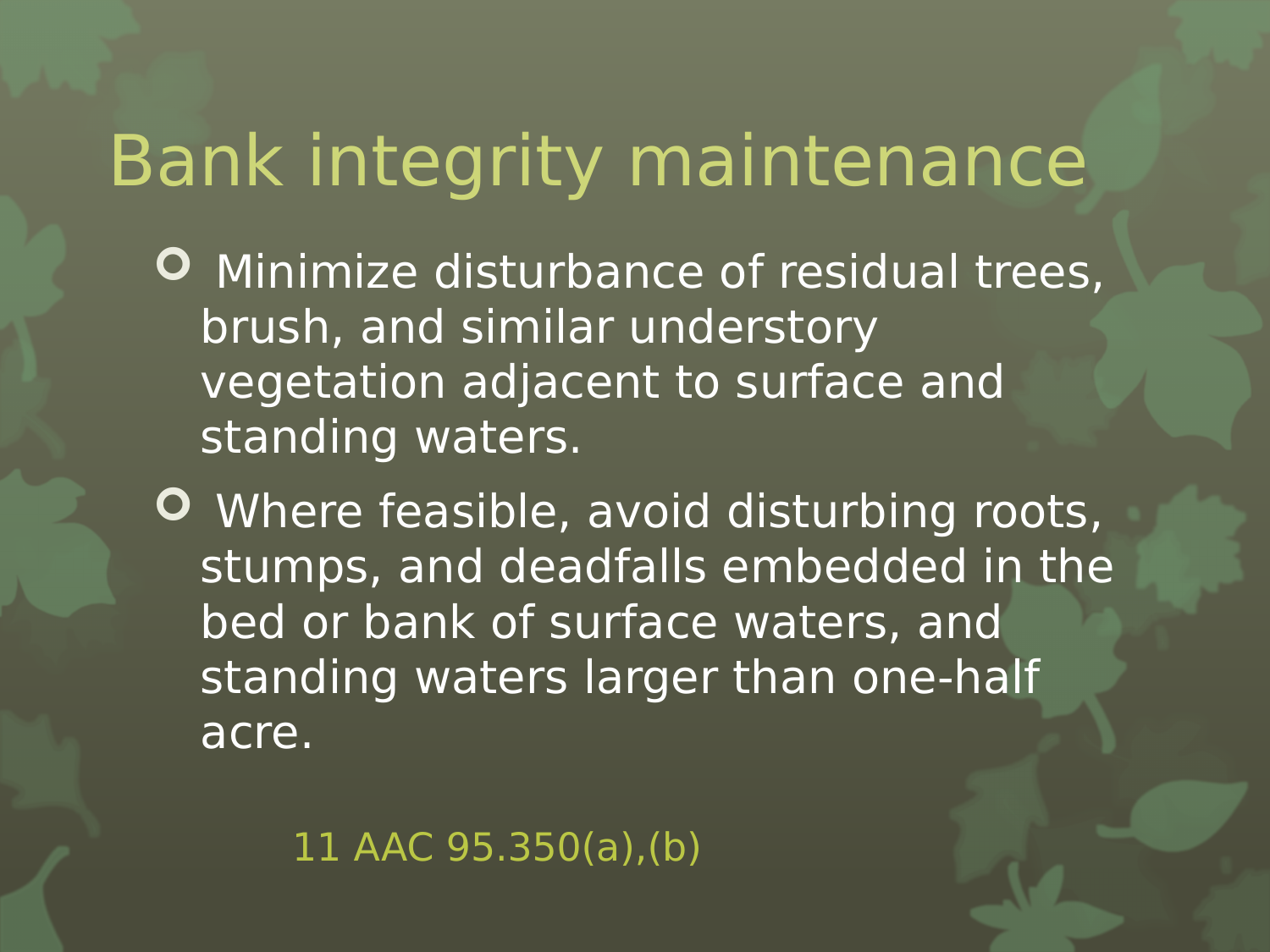

# Bank integrity maintenance
 Minimize disturbance of residual trees, brush, and similar understory vegetation adjacent to surface and standing waters.
 Where feasible, avoid disturbing roots, stumps, and deadfalls embedded in the bed or bank of surface waters, and standing waters larger than one-half acre.
								 11 AAC 95.350(a),(b)